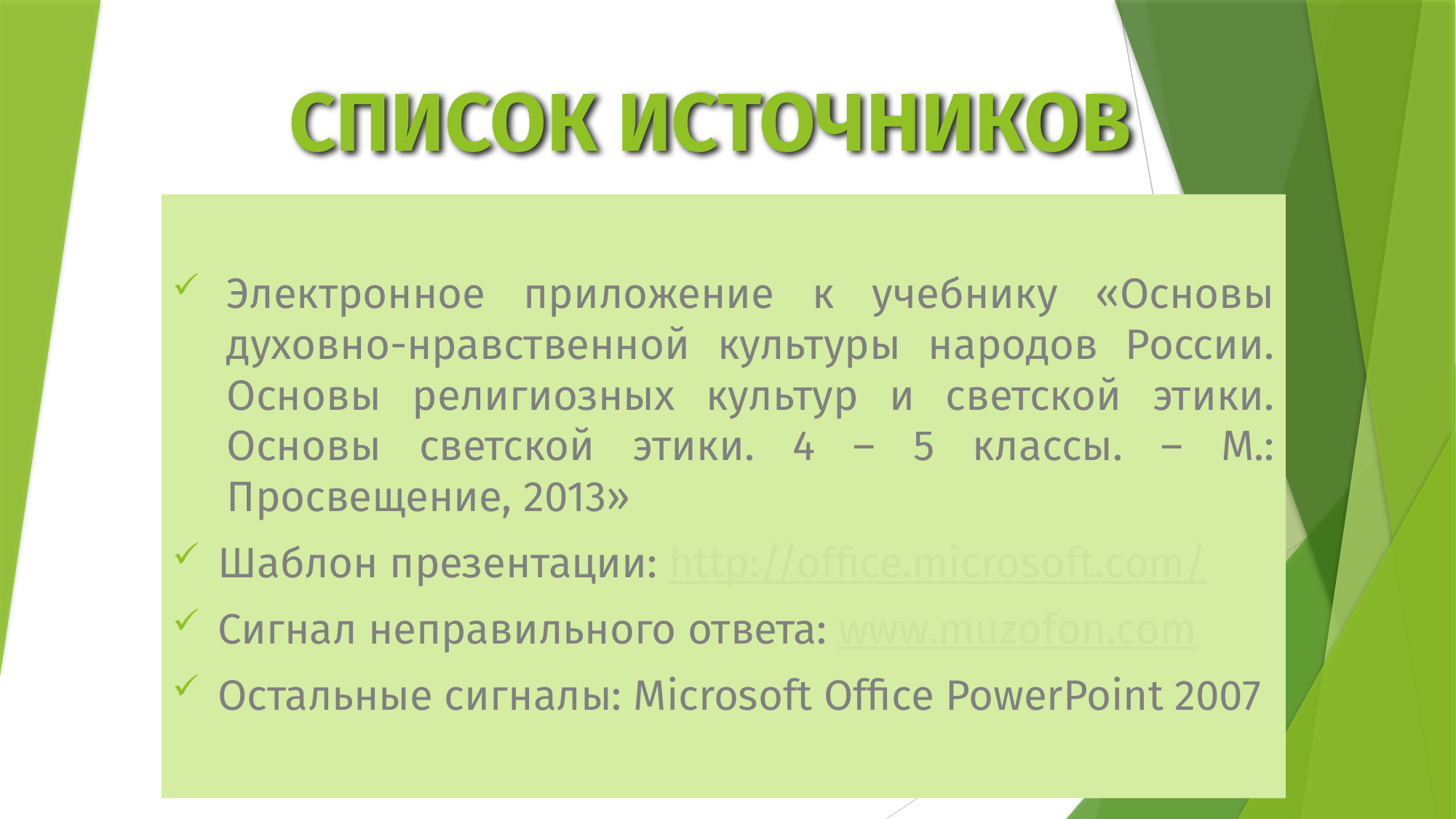

# СПИСОК ИСТОЧНИКОВ

Электронное приложение к учебнику «Основы духовно-нравственной культуры народов России. Основы религиозных культур и светской этики. Основы светской этики. 4 – 5 классы. – М.: Просвещение, 2013»
 Шаблон презентации: http://office.microsoft.com/
 Сигнал неправильного ответа: www.muzofon.com
 Остальные сигналы: Microsoft Office PowerPoint 2007